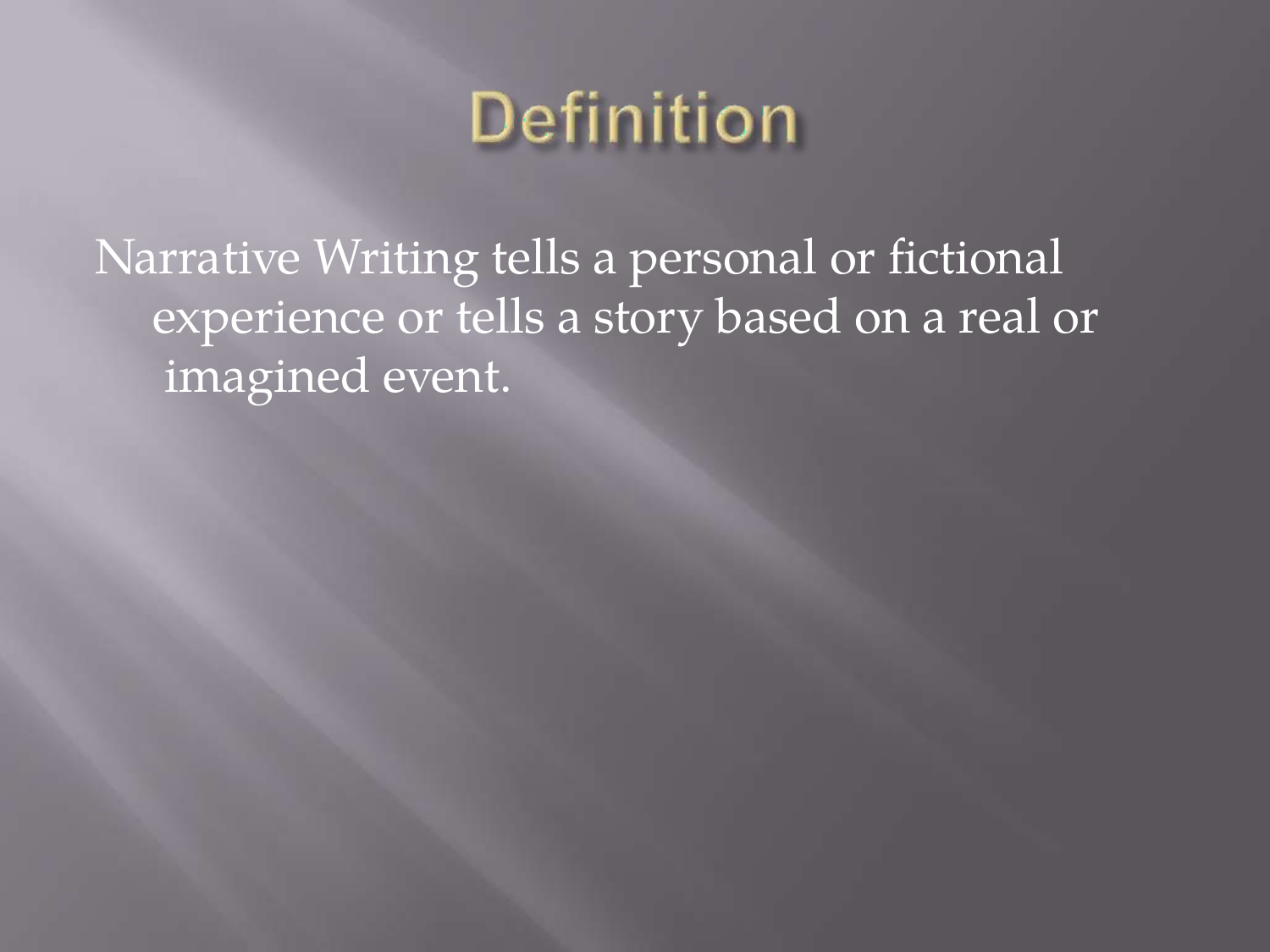

# Narrative Writing tells a personal or fictional  experience or tells a story based on a real or  imagined event.